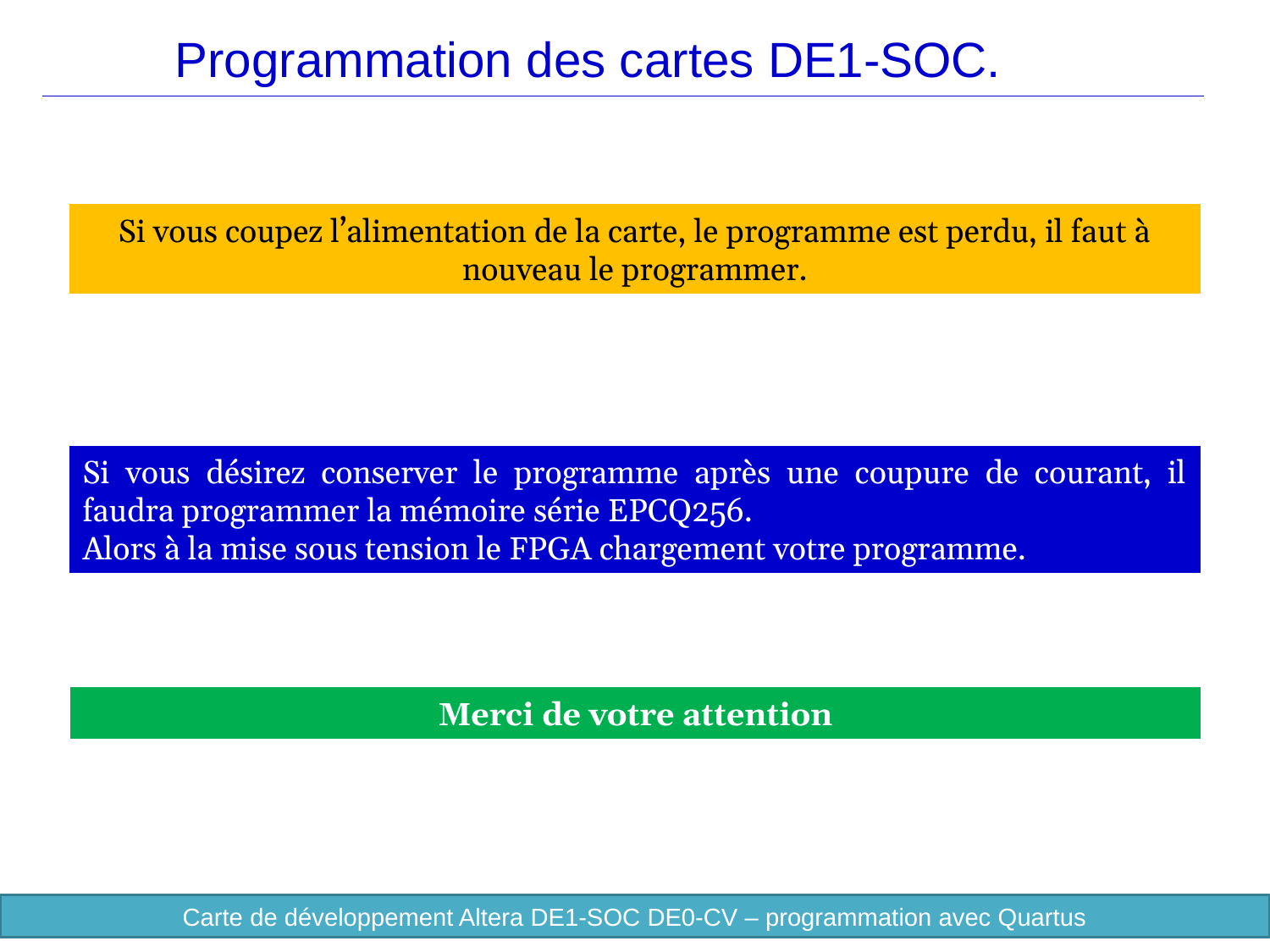

# Programmation des cartes DE1-SOC.

Si vous coupez l’alimentation de la carte, le programme est perdu, il faut à nouveau le programmer.
Si vous désirez conserver le programme après une coupure de courant, il faudra programmer la mémoire série EPCQ256.
Alors à la mise sous tension le FPGA chargement votre programme.
Merci de votre attention
Carte de développement Altera DE1-SOC DE0-CV – programmation avec Quartus